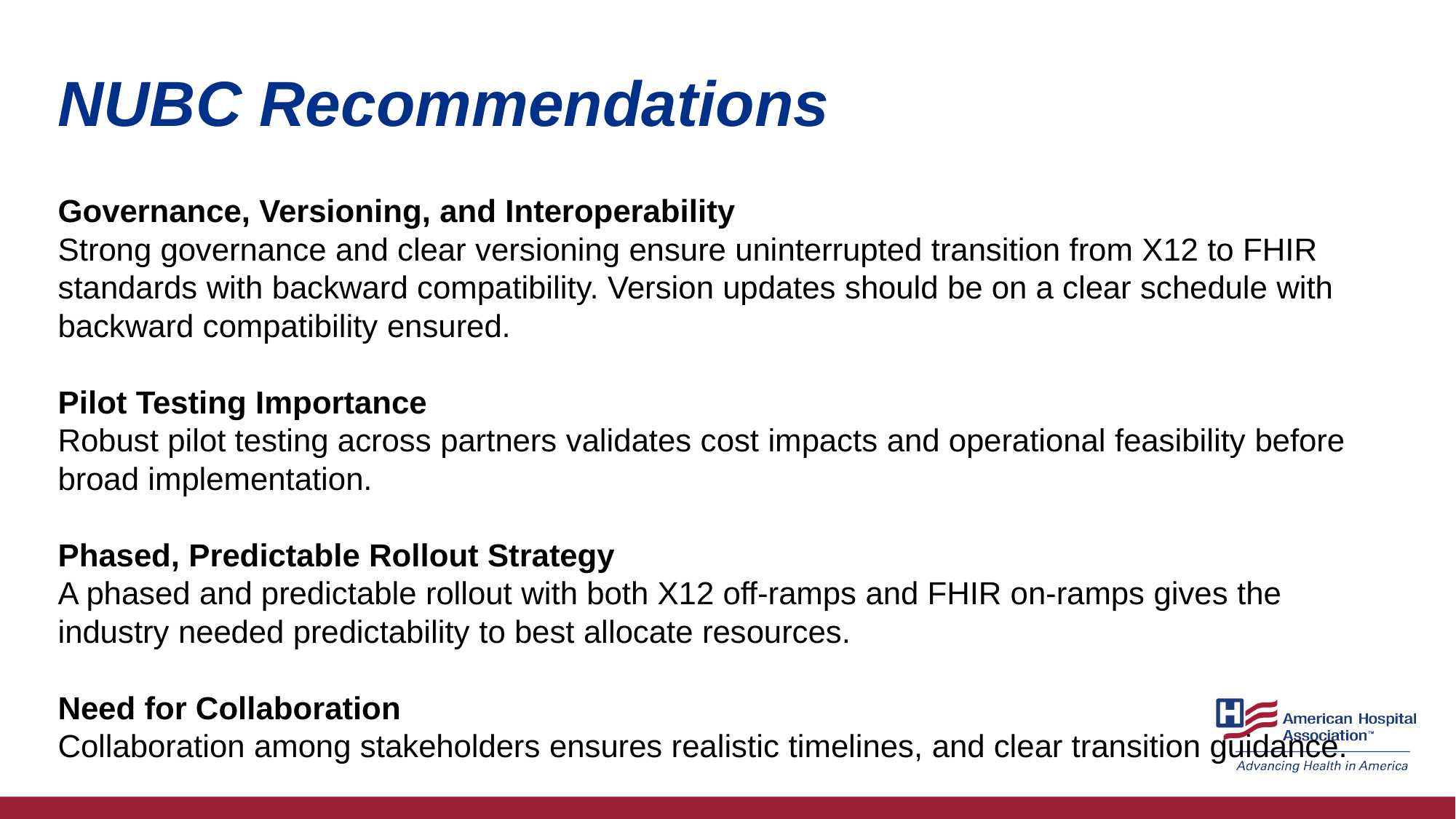

# NUBC Recommendations
Governance, Versioning, and Interoperability
Strong governance and clear versioning ensure uninterrupted transition from X12 to FHIR standards with backward compatibility.​ Version updates should be on a clear schedule with backward compatibility ensured.

Pilot Testing Importance​
Robust pilot testing across partners validates cost impacts and operational feasibility before broad implementation.​

Phased, Predictable Rollout Strategy​
A phased and predictable rollout with both X12 off-ramps and FHIR on-ramps gives the industry needed predictability to best allocate resources.

Need for Collaboration
Collaboration among stakeholders ensures realistic timelines, and clear transition guidance.